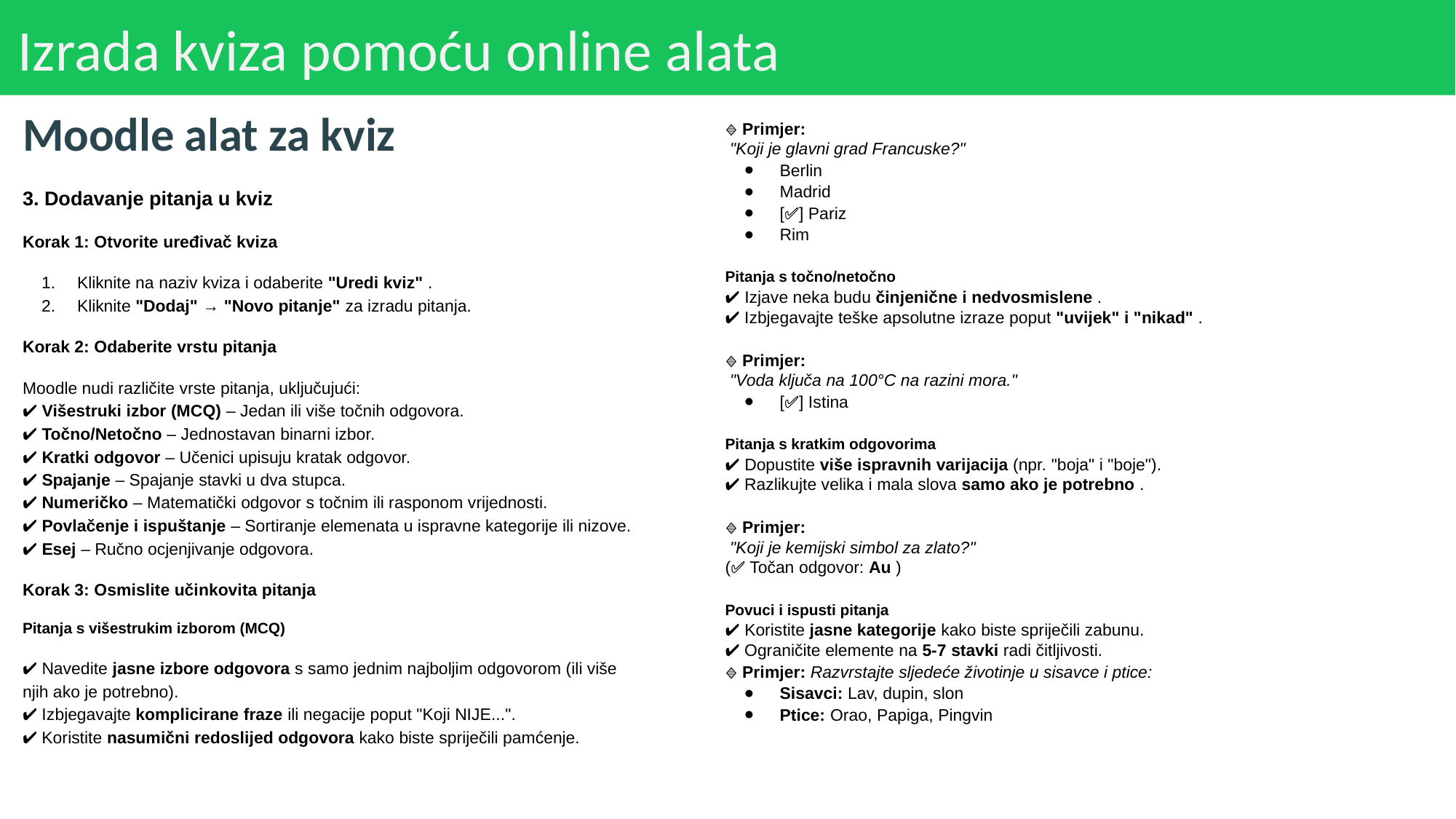

# Izrada kviza pomoću online alata
Moodle alat za kviz
3. Dodavanje pitanja u kviz
Korak 1: Otvorite uređivač kviza
Kliknite na naziv kviza i odaberite "Uredi kviz" .
Kliknite "Dodaj" → "Novo pitanje" za izradu pitanja.
Korak 2: Odaberite vrstu pitanja
Moodle nudi različite vrste pitanja, uključujući:
✔ Višestruki izbor (MCQ) – Jedan ili više točnih odgovora.
✔ Točno/Netočno – Jednostavan binarni izbor.
✔ Kratki odgovor – Učenici upisuju kratak odgovor.
✔ Spajanje – Spajanje stavki u dva stupca.
✔ Numeričko – Matematički odgovor s točnim ili rasponom vrijednosti.
✔ Povlačenje i ispuštanje – Sortiranje elemenata u ispravne kategorije ili nizove.
✔ Esej – Ručno ocjenjivanje odgovora.
Korak 3: Osmislite učinkovita pitanja
Pitanja s višestrukim izborom (MCQ)
✔ Navedite jasne izbore odgovora s samo jednim najboljim odgovorom (ili više njih ako je potrebno).
✔ Izbjegavajte komplicirane fraze ili negacije poput "Koji NIJE...".
✔ Koristite nasumični redoslijed odgovora kako biste spriječili pamćenje.

🔹 Primjer:
 "Koji je glavni grad Francuske?"
Berlin
Madrid
[✅] Pariz
Rim

Pitanja s točno/netočno
✔ Izjave neka budu činjenične i nedvosmislene .
✔ Izbjegavajte teške apsolutne izraze poput "uvijek" i "nikad" .

🔹 Primjer:
 "Voda ključa na 100°C na razini mora."
[✅] Istina

Pitanja s kratkim odgovorima
✔ Dopustite više ispravnih varijacija (npr. "boja" i "boje").
✔ Razlikujte velika i mala slova samo ako je potrebno .

🔹 Primjer:
 "Koji je kemijski simbol za zlato?"
(✅ Točan odgovor: Au )

Povuci i ispusti pitanja
✔ Koristite jasne kategorije kako biste spriječili zabunu.
✔ Ograničite elemente na 5-7 stavki radi čitljivosti.
🔹 Primjer: Razvrstajte sljedeće životinje u sisavce i ptice:
Sisavci: Lav, dupin, slon
Ptice: Orao, Papiga, Pingvin